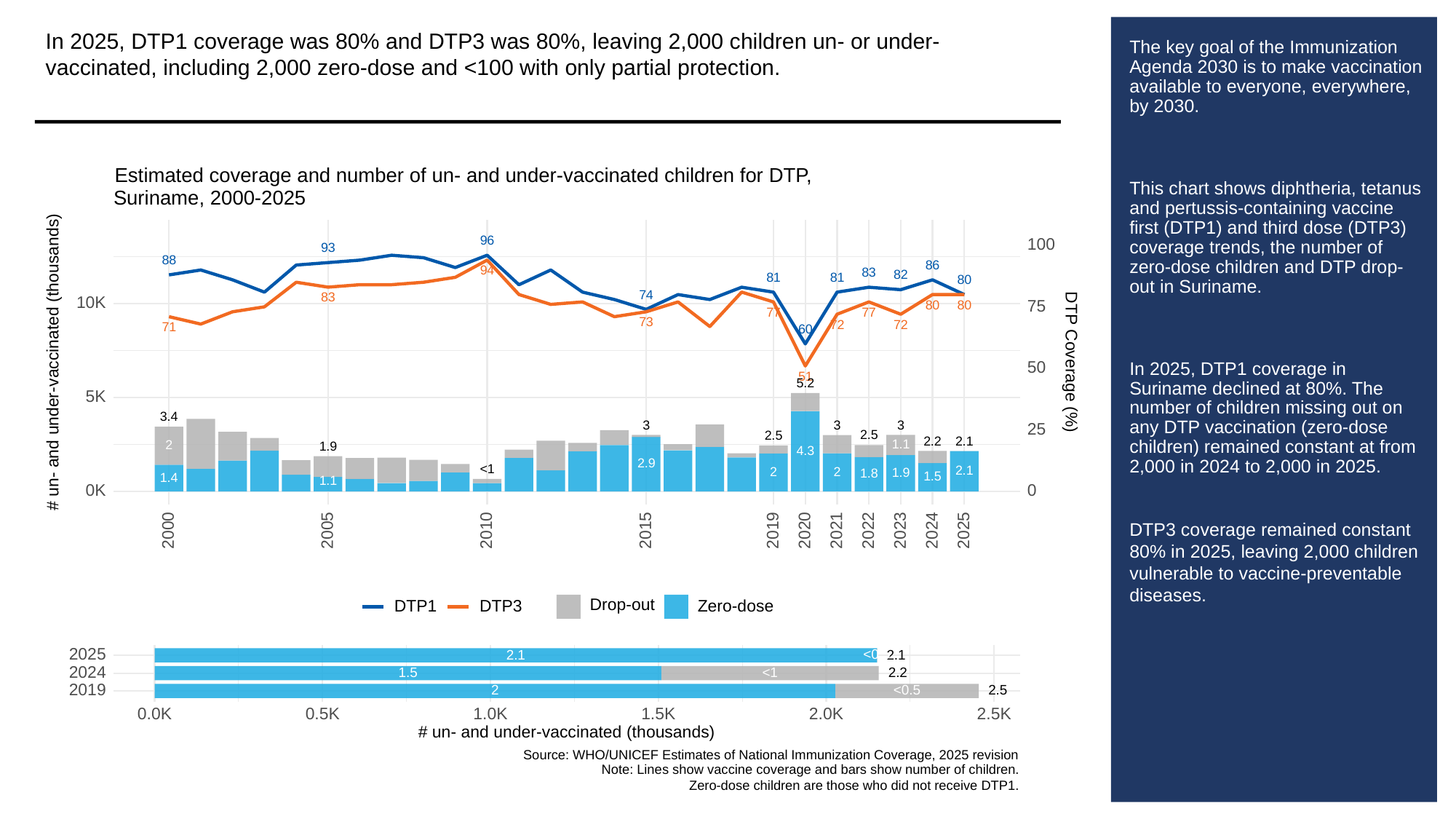

In 2025, DTP1 coverage was 80% and DTP3 was 80%, leaving 2,000 children un- or under-vaccinated, including 2,000 zero-dose and <100 with only partial protection.
# The key goal of the Immunization Agenda 2030 is to make vaccination available to everyone, everywhere, by 2030.

This chart shows diphtheria, tetanus and pertussis-containing vaccine first (DTP1) and third dose (DTP3) coverage trends, the number of zero-dose children and DTP drop-out in Suriname.

In 2025, DTP1 coverage in Suriname declined at 80%. The number of children missing out on any DTP vaccination (zero-dose children) remained constant at from 2,000 in 2024 to 2,000 in 2025.

DTP3 coverage remained constant 80% in 2025, leaving 2,000 children vulnerable to vaccine-preventable diseases.

Estimated coverage and number of un- and under-vaccinated children for DTP,
Suriname, 2000-2025

96
100
93

88

86
94
83
82
81
81
80
74
83
10K
75
80
80

77
77
73
72
72
71
60

# un- and under-vaccinated (thousands)
DTP Coverage (%)
50
51
5.2
5K

3.4

3
3
3
25

2.5
2.5

2.2
2.1

1.1

2
1.9

4.3

2.9

<1
2.1
2
2
1.9

1.8

1.5

1.4

1.1

0K
0

2023
2000
2005
2010
2015
2019
2020
2021
2022
2024
2025

Drop-out
DTP3
Zero-dose
DTP1

2025
<0.5
2.1
2.1

2024
1.5
<1
2.2

2019
<0.5
2.5
2

0.0K
0.5K
1.0K
1.5K
2.0K
2.5K
# un- and under-vaccinated (thousands)
Source: WHO/UNICEF Estimates of National Immunization Coverage, 2025 revision
Note: Lines show vaccine coverage and bars show number of children.
Zero-dose children are those who did not receive DTP1.